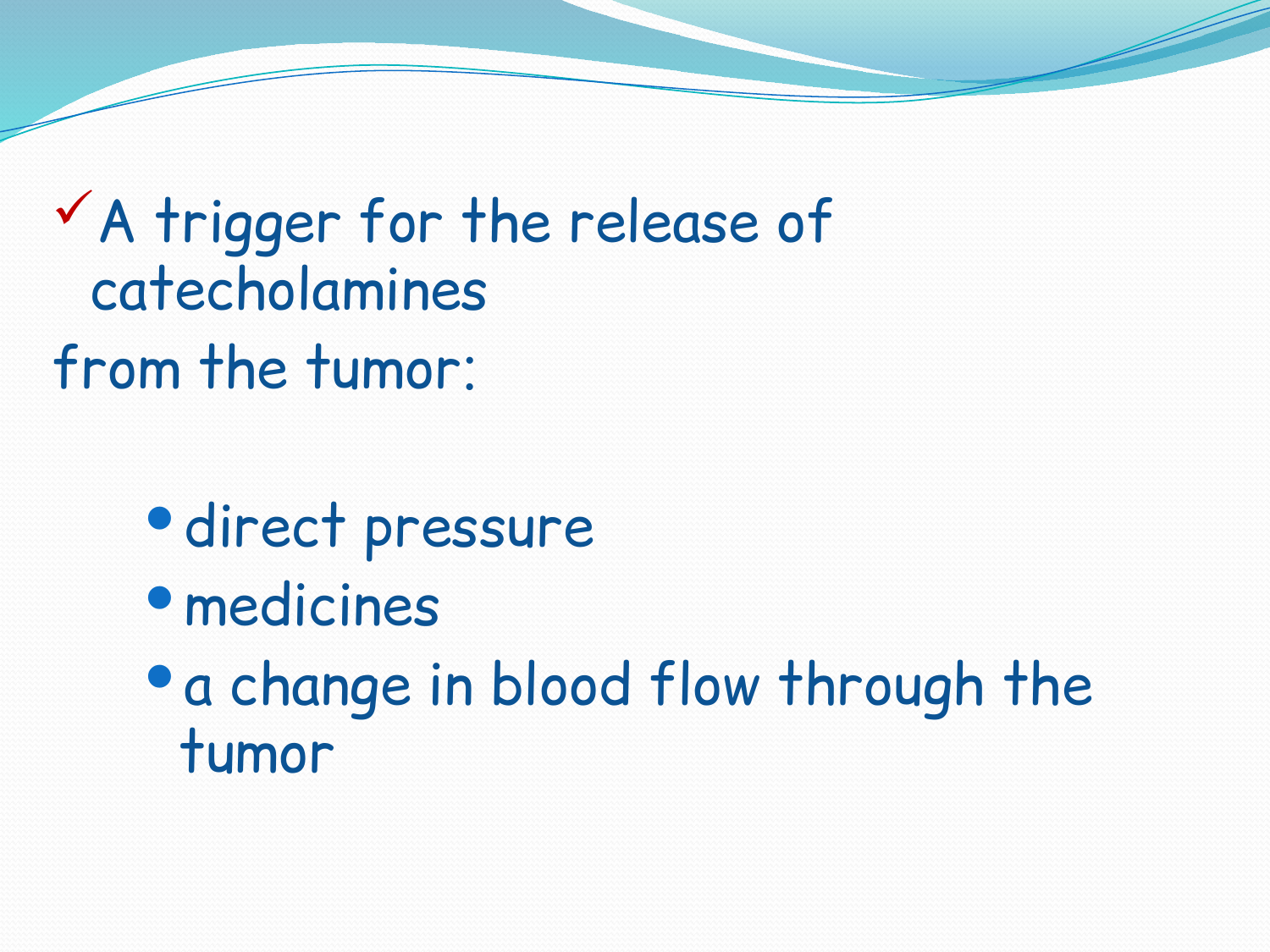

A trigger for the release of catecholamines
from the tumor:

direct pressure
medicines
a change in blood flow through the tumor